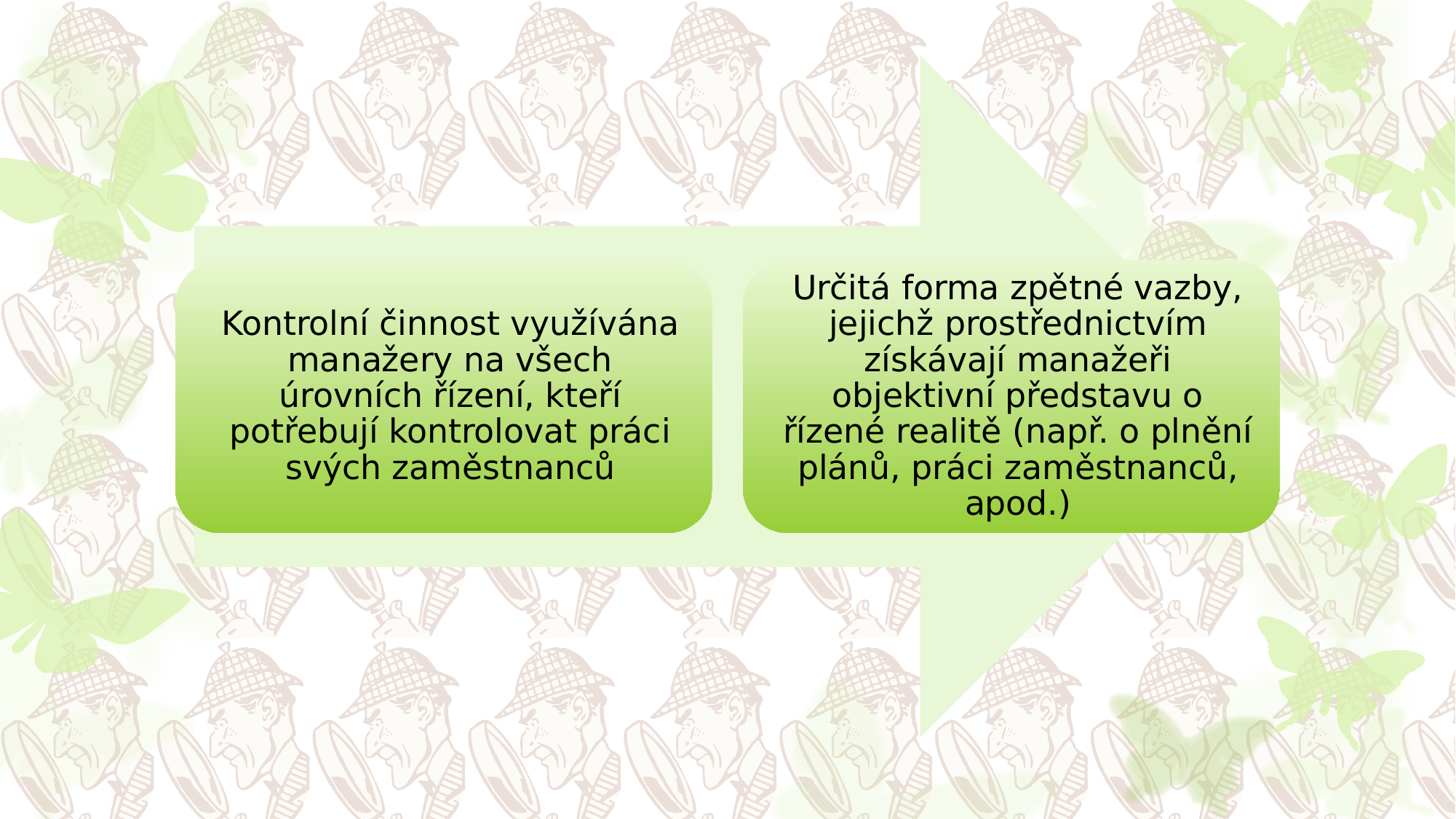

Kontrolní činnost využívána manažery na všech úrovních řízení, kteří potřebují kontrolovat práci svých zaměstnanců
Určitá forma zpětné vazby, jejichž prostřednictvím získávají manažeři objektivní představu o řízené realitě (např. o plnění plánů, práci zaměstnanců, apod.)